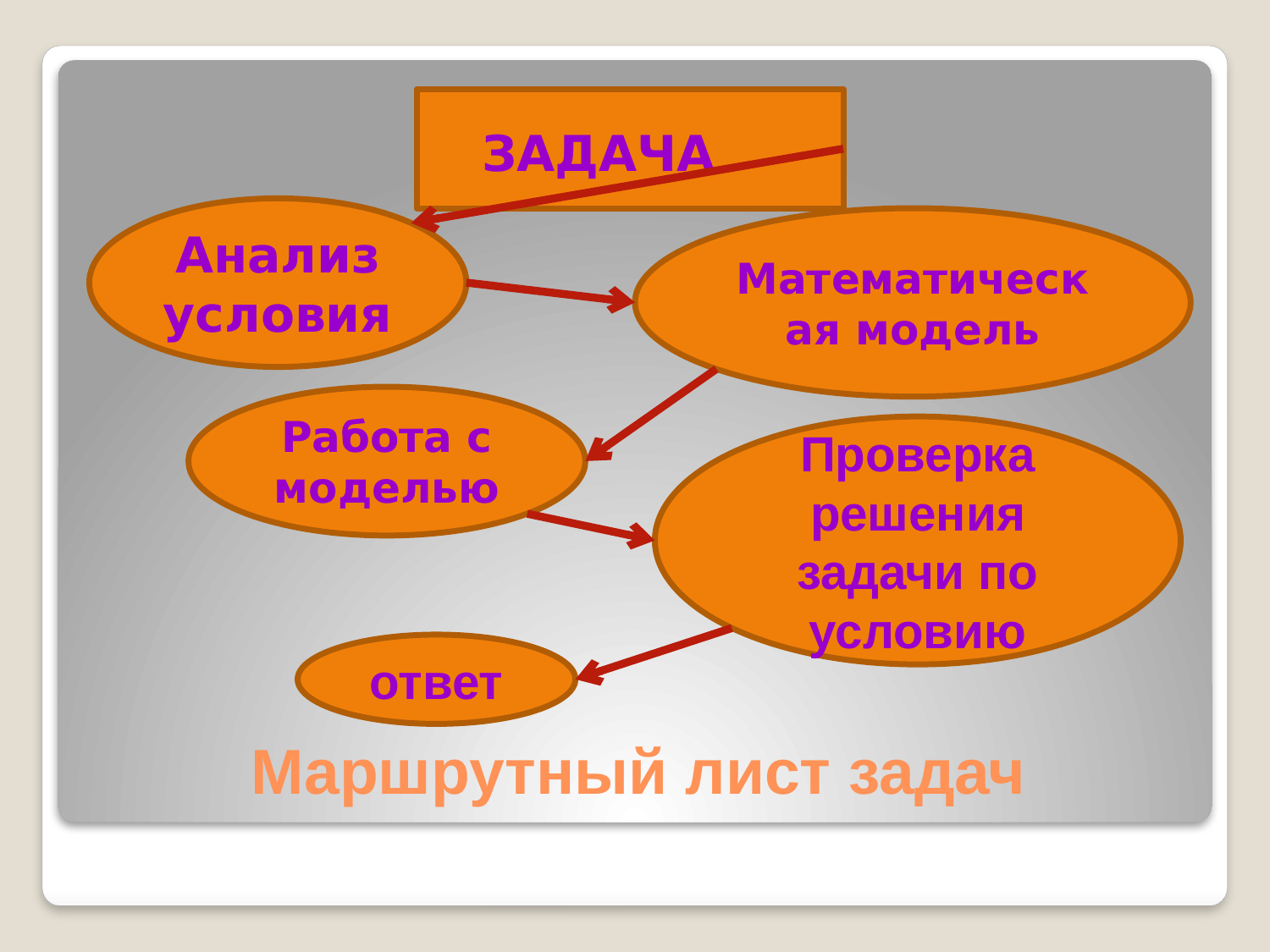

ЗАДАЧА
Анализ условия
Математическая модель
Работа с моделью
Проверка решения задачи по условию
ответ
# Маршрутный лист задач